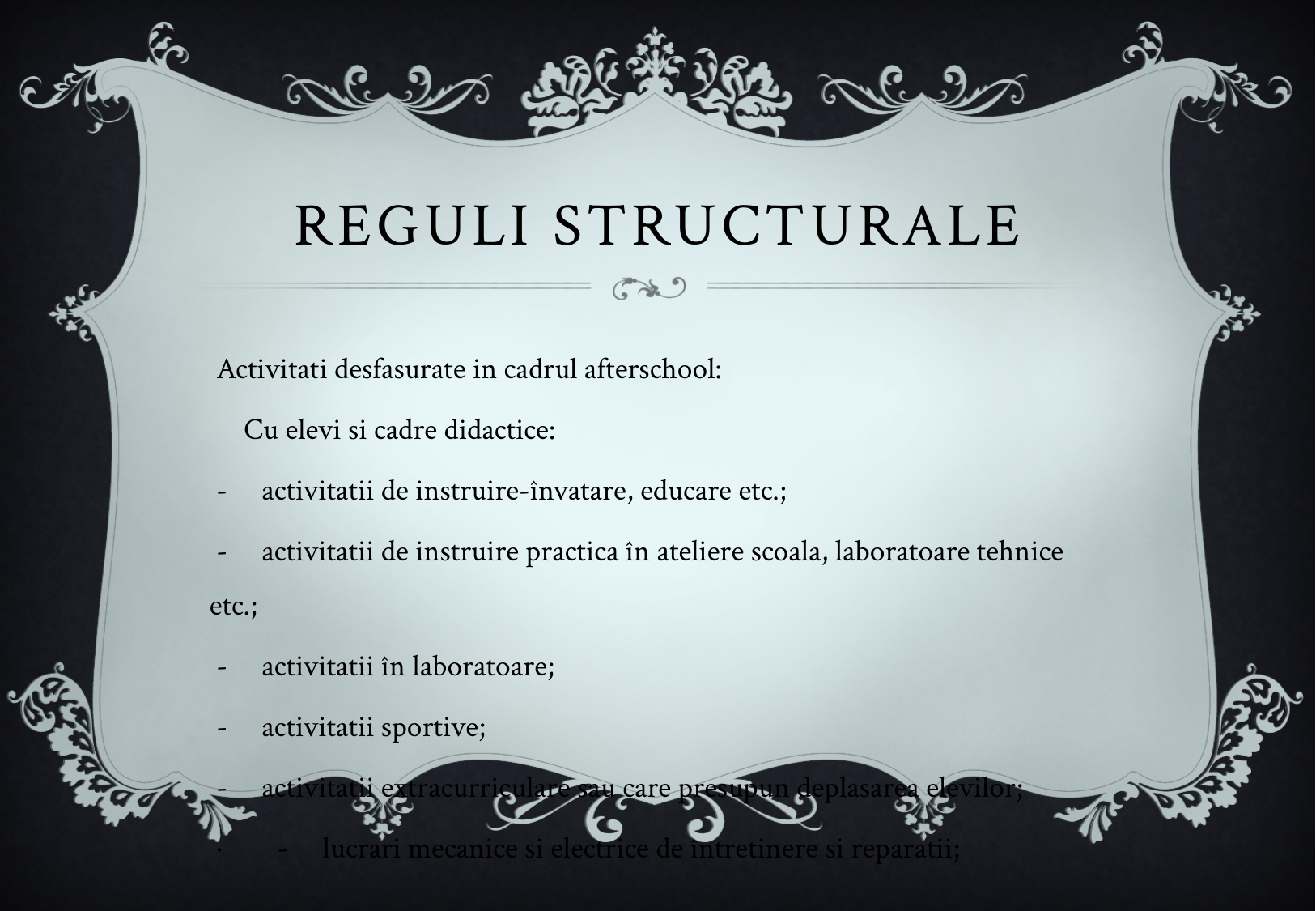

# REGULI STRUCTURALE
 Activitati desfasurate in cadrul afterschool:
     Cu elevi si cadre didactice:
 -     activitatii de instruire-învatare, educare etc.;
 -     activitatii de instruire practica în ateliere scoala, laboratoare tehnice etc.;
 -     activitatii în laboratoare;
 -     activitatii sportive;
 -     activitatii extracurriculare sau care presupun deplasarea elevilor;
 ·        -     lucrari mecanice si electrice de întretinere si reparatii;